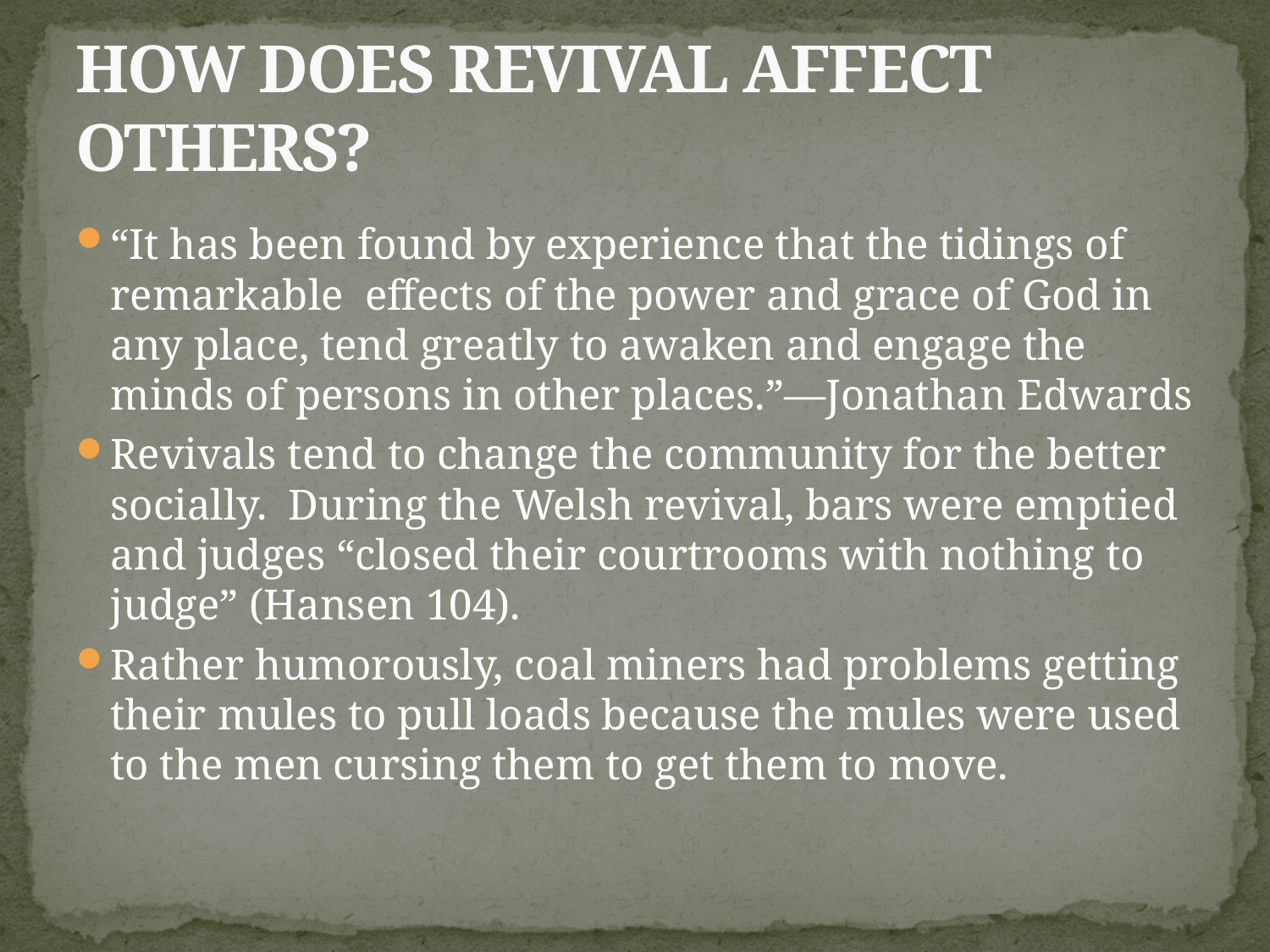

# How Does Revival Affect Others?
“It has been found by experience that the tidings of remarkable  effects of the power and grace of God in any place, tend greatly to awaken and engage the minds of persons in other places.”—Jonathan Edwards
Revivals tend to change the community for the better socially.  During the Welsh revival, bars were emptied and judges “closed their courtrooms with nothing to judge” (Hansen 104).
Rather humorously, coal miners had problems getting their mules to pull loads because the mules were used to the men cursing them to get them to move.